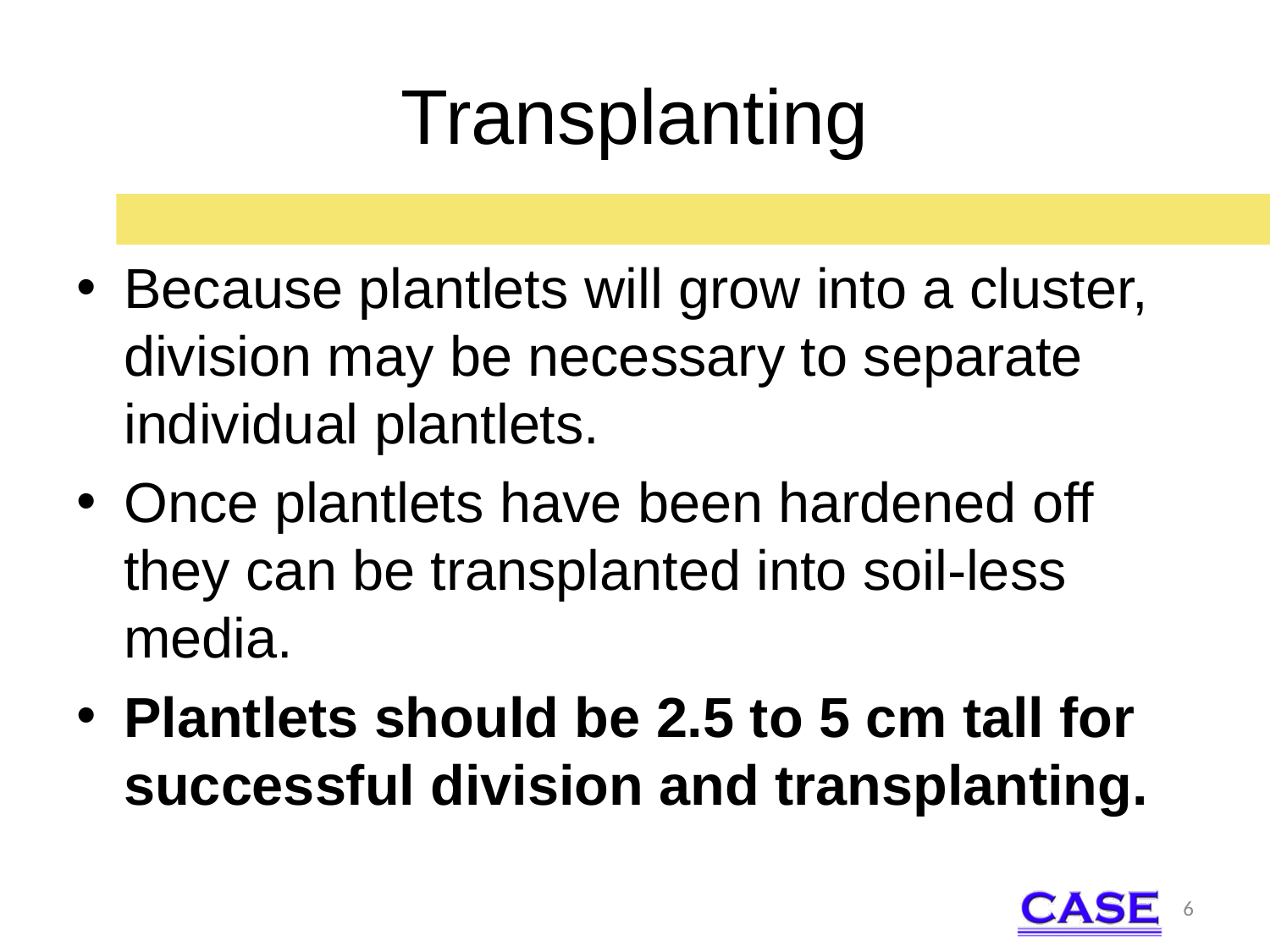

# Transplanting
Because plantlets will grow into a cluster, division may be necessary to separate individual plantlets.
Once plantlets have been hardened off they can be transplanted into soil-less media.
Plantlets should be 2.5 to 5 cm tall for successful division and transplanting.
6